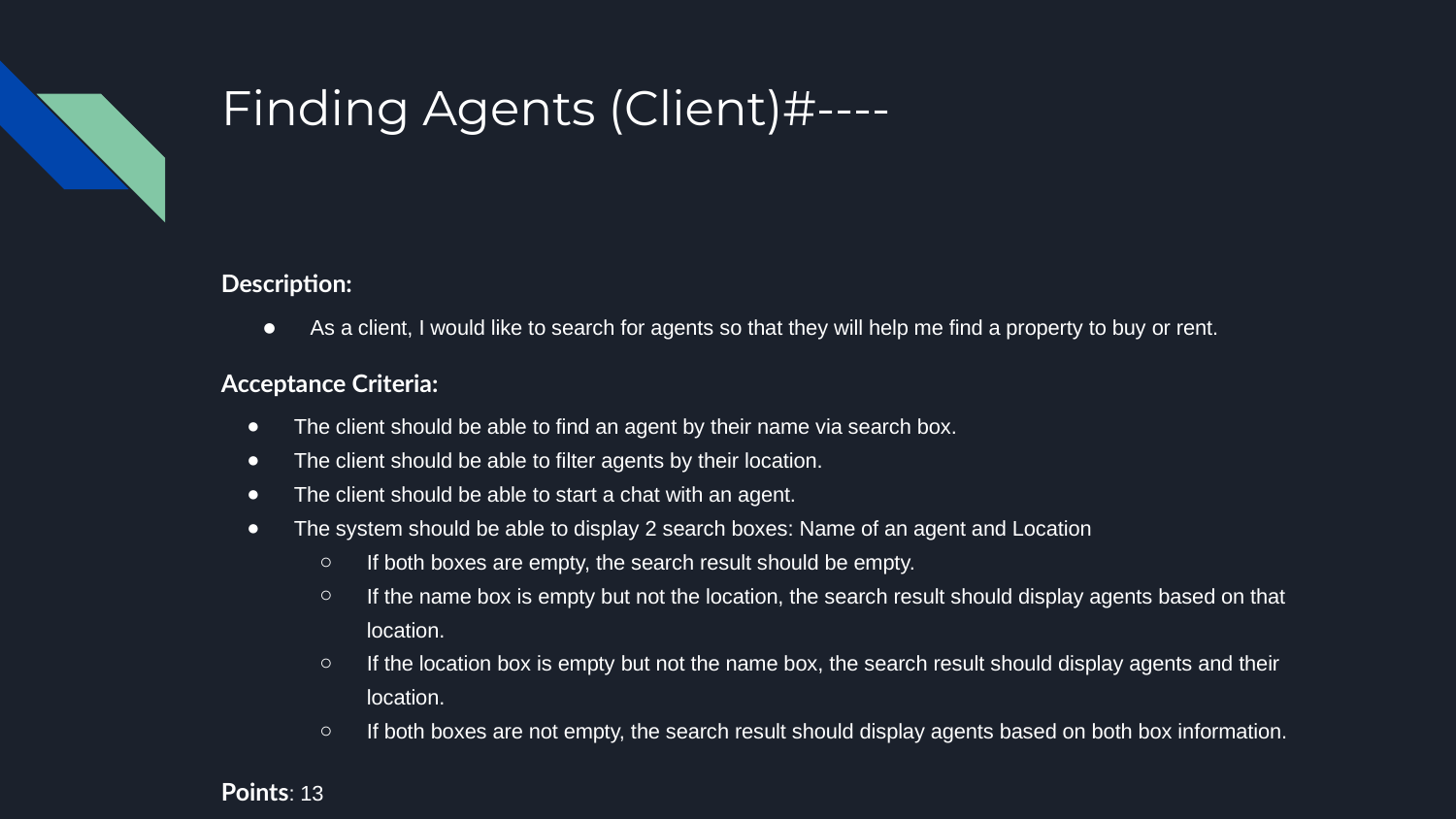

# Finding Agents (Client)#----
Description:
As a client, I would like to search for agents so that they will help me find a property to buy or rent.
Acceptance Criteria:
The client should be able to find an agent by their name via search box.
The client should be able to filter agents by their location.
The client should be able to start a chat with an agent.
The system should be able to display 2 search boxes: Name of an agent and Location
If both boxes are empty, the search result should be empty.
If the name box is empty but not the location, the search result should display agents based on that location.
If the location box is empty but not the name box, the search result should display agents and their location.
If both boxes are not empty, the search result should display agents based on both box information.
Points: 13